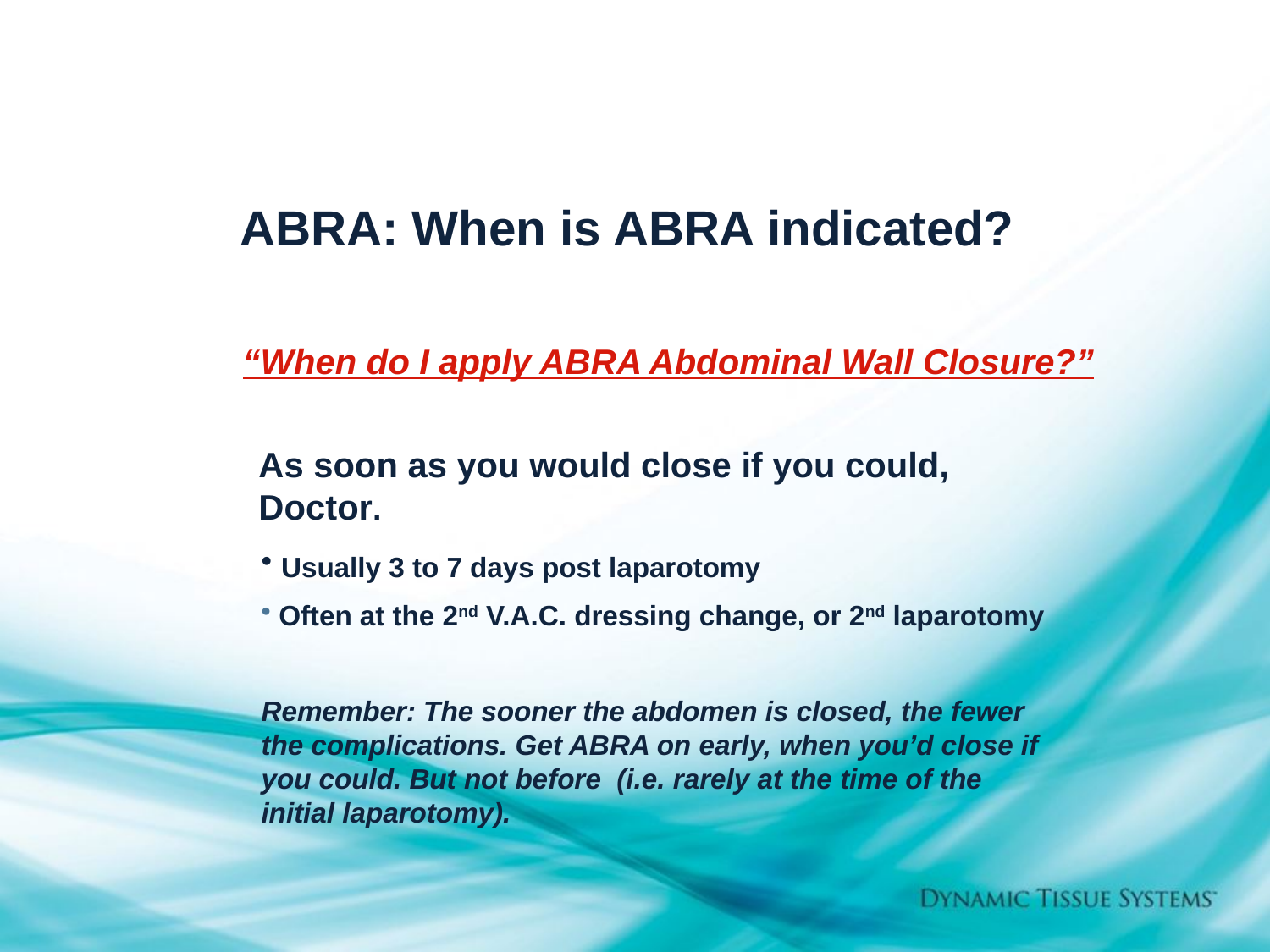

ABRA: When is ABRA indicated?
“When do I apply ABRA Abdominal Wall Closure?”
As soon as you would close if you could, Doctor.
 Usually 3 to 7 days post laparotomy
 Often at the 2nd V.A.C. dressing change, or 2nd laparotomy

Remember: The sooner the abdomen is closed, the fewer the complications. Get ABRA on early, when you’d close if you could. But not before  (i.e. rarely at the time of the initial laparotomy).